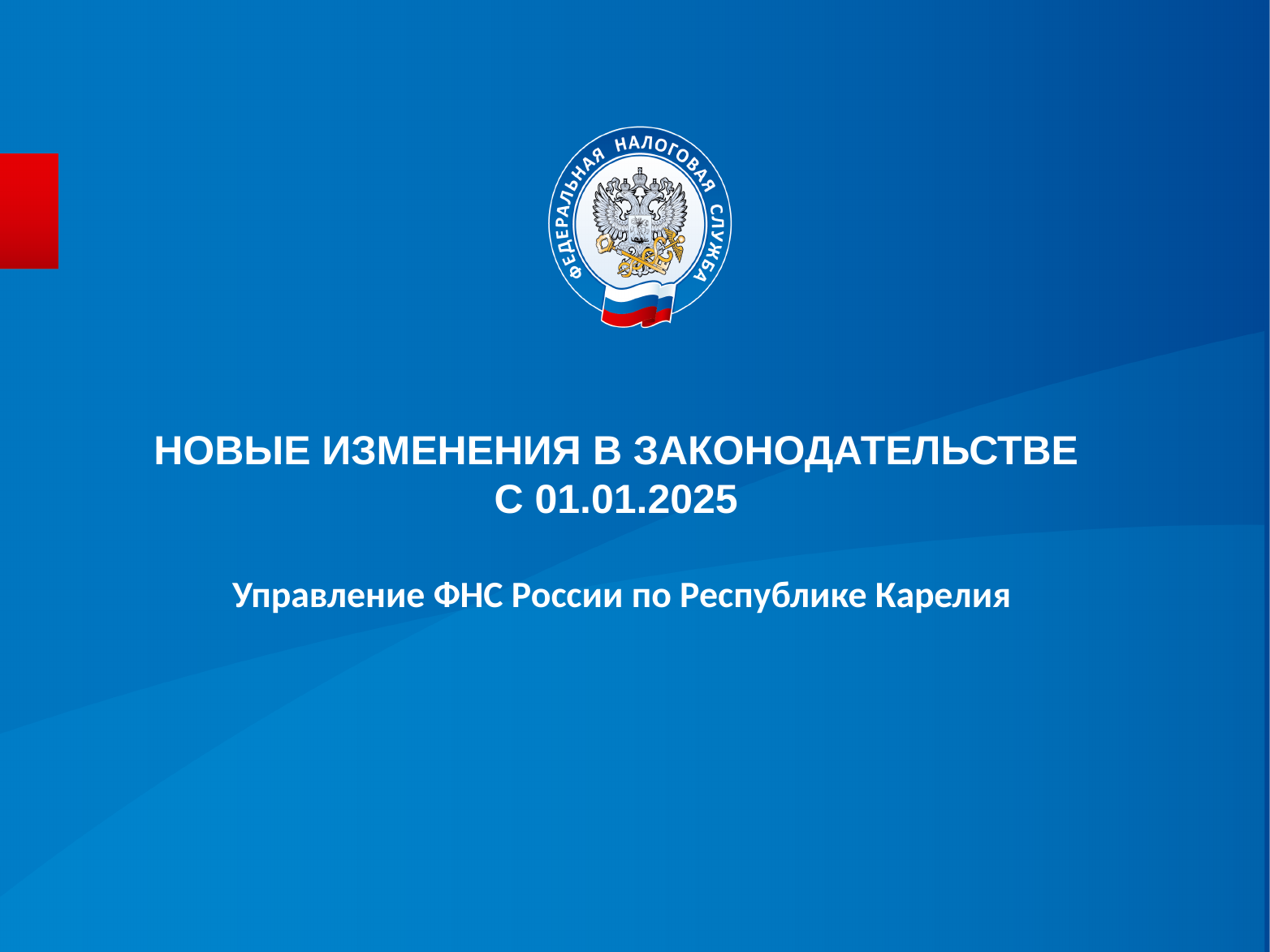

НОВЫЕ ИЗМЕНЕНИЯ В ЗАКОНОДАТЕЛЬСТВЕ
С 01.01.2025

Управление ФНС России по Республике Карелия